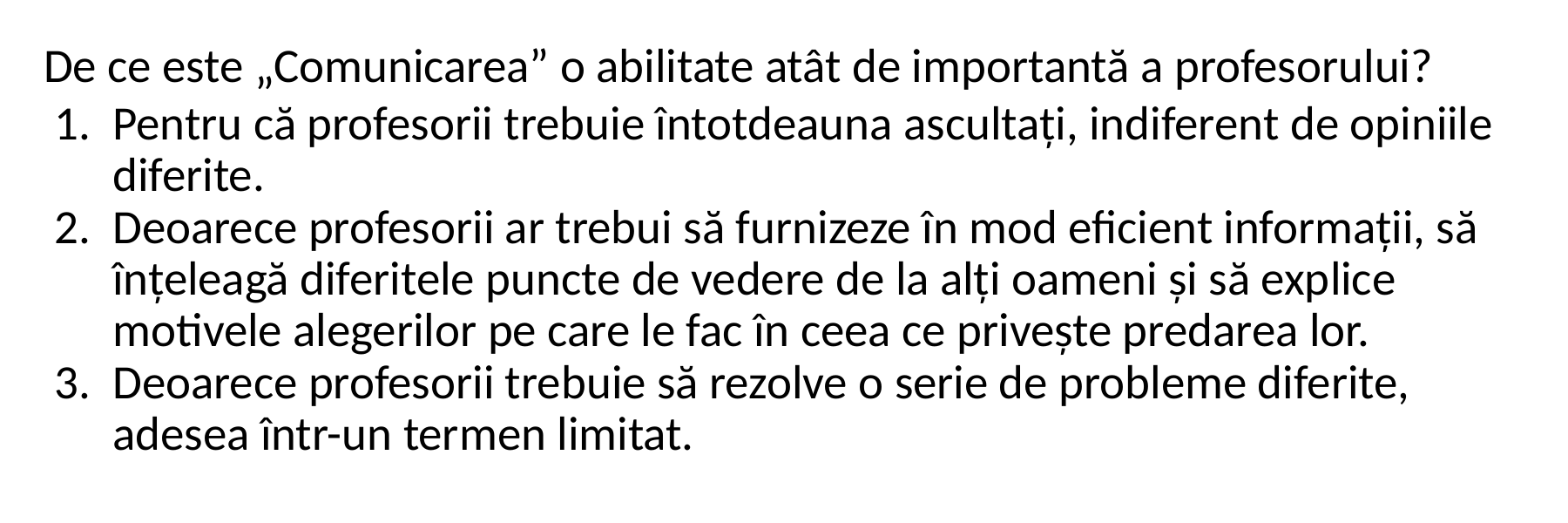

De ce este „Comunicarea” o abilitate atât de importantă a profesorului?
Pentru că profesorii trebuie întotdeauna ascultați, indiferent de opiniile diferite.
Deoarece profesorii ar trebui să furnizeze în mod eficient informații, să înțeleagă diferitele puncte de vedere de la alți oameni și să explice motivele alegerilor pe care le fac în ceea ce privește predarea lor.
Deoarece profesorii trebuie să rezolve o serie de probleme diferite, adesea într-un termen limitat.